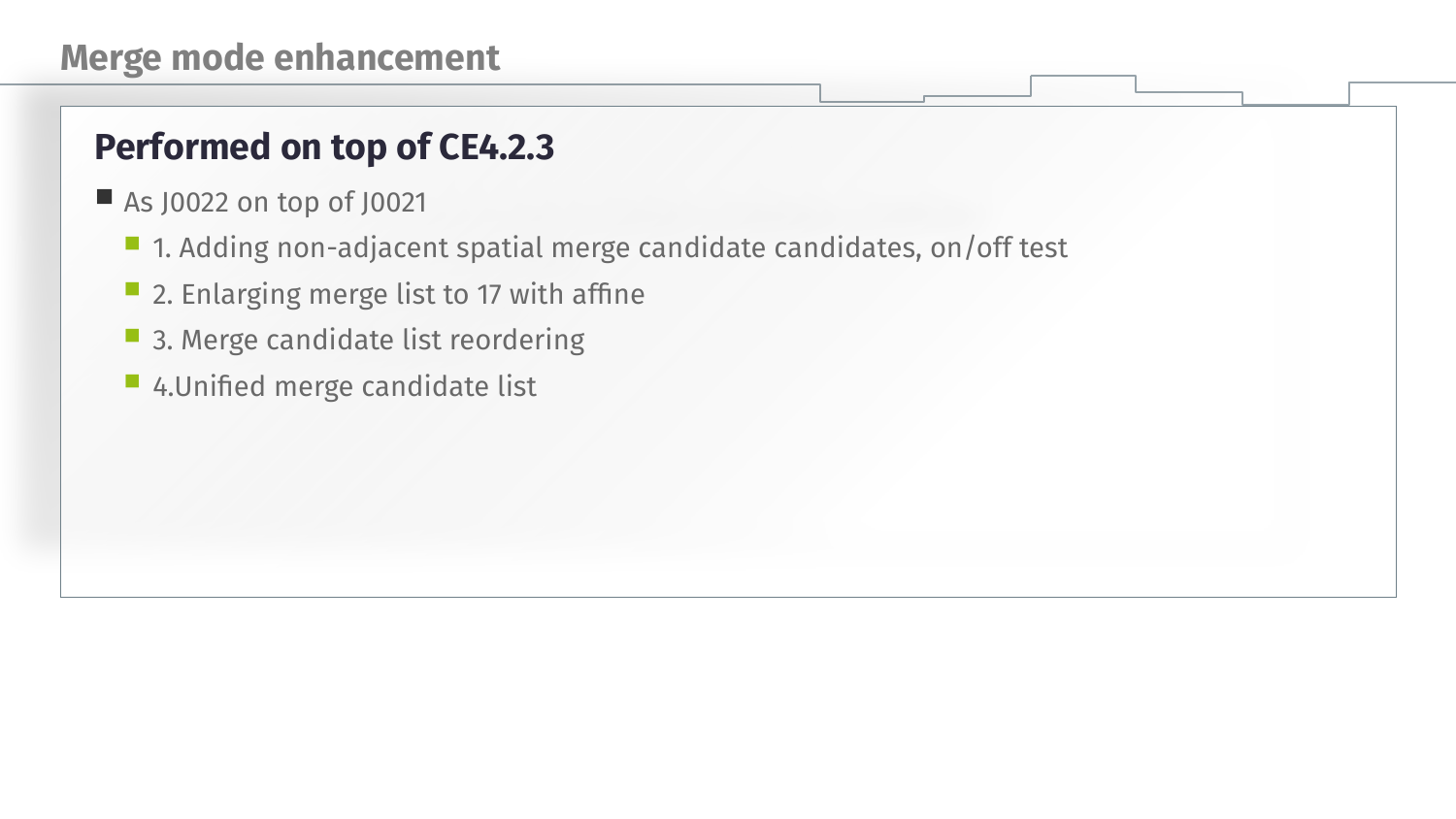

# Merge mode enhancement
Performed on top of CE4.2.3
As J0022 on top of J0021
1. Adding non-adjacent spatial merge candidate candidates, on/off test
2. Enlarging merge list to 17 with affine
3. Merge candidate list reordering
4.Unified merge candidate list